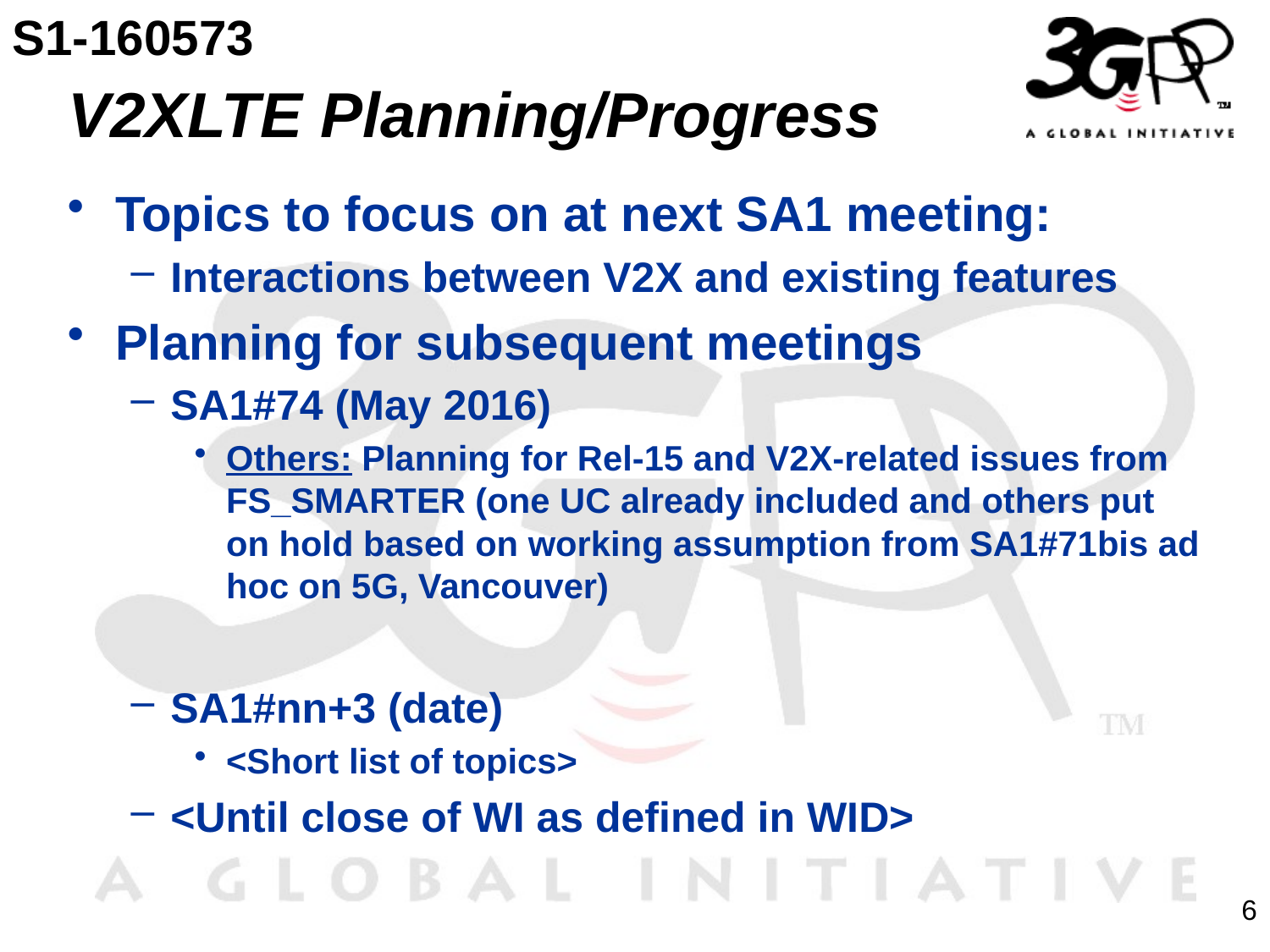

S1-160573
# V2XLTE Planning/Progress
Topics to focus on at next SA1 meeting:
Interactions between V2X and existing features
Planning for subsequent meetings
SA1#74 (May 2016)
Others: Planning for Rel-15 and V2X-related issues from FS_SMARTER (one UC already included and others put on hold based on working assumption from SA1#71bis ad hoc on 5G, Vancouver)

SA1#nn+3 (date)
<Short list of topics>
<Until close of WI as defined in WID>
6